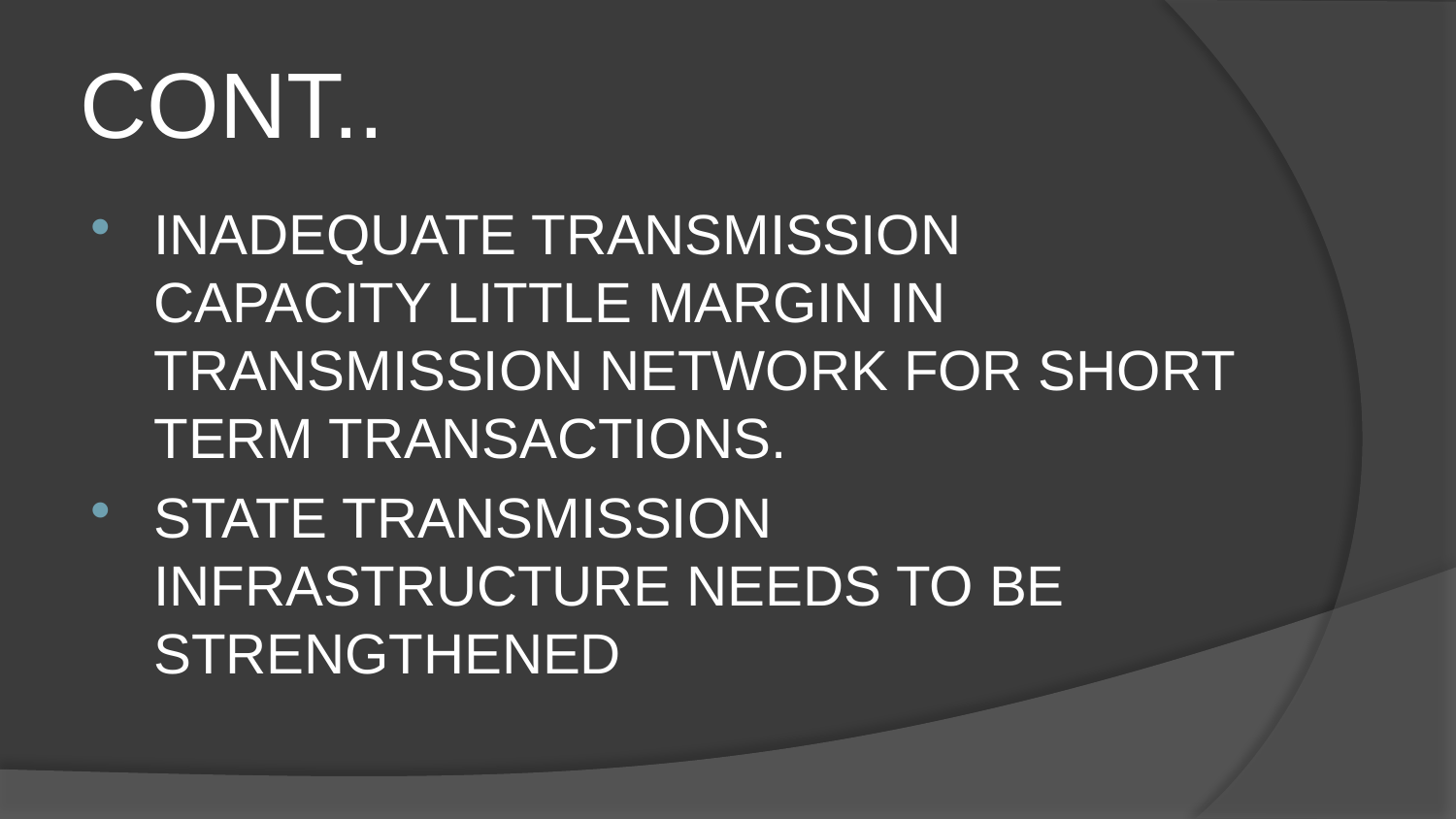

# CONT..
INADEQUATE TRANSMISSION CAPACITY LITTLE MARGIN IN TRANSMISSION NETWORK FOR SHORT TERM TRANSACTIONS.
STATE TRANSMISSION INFRASTRUCTURE NEEDS TO BE STRENGTHENED